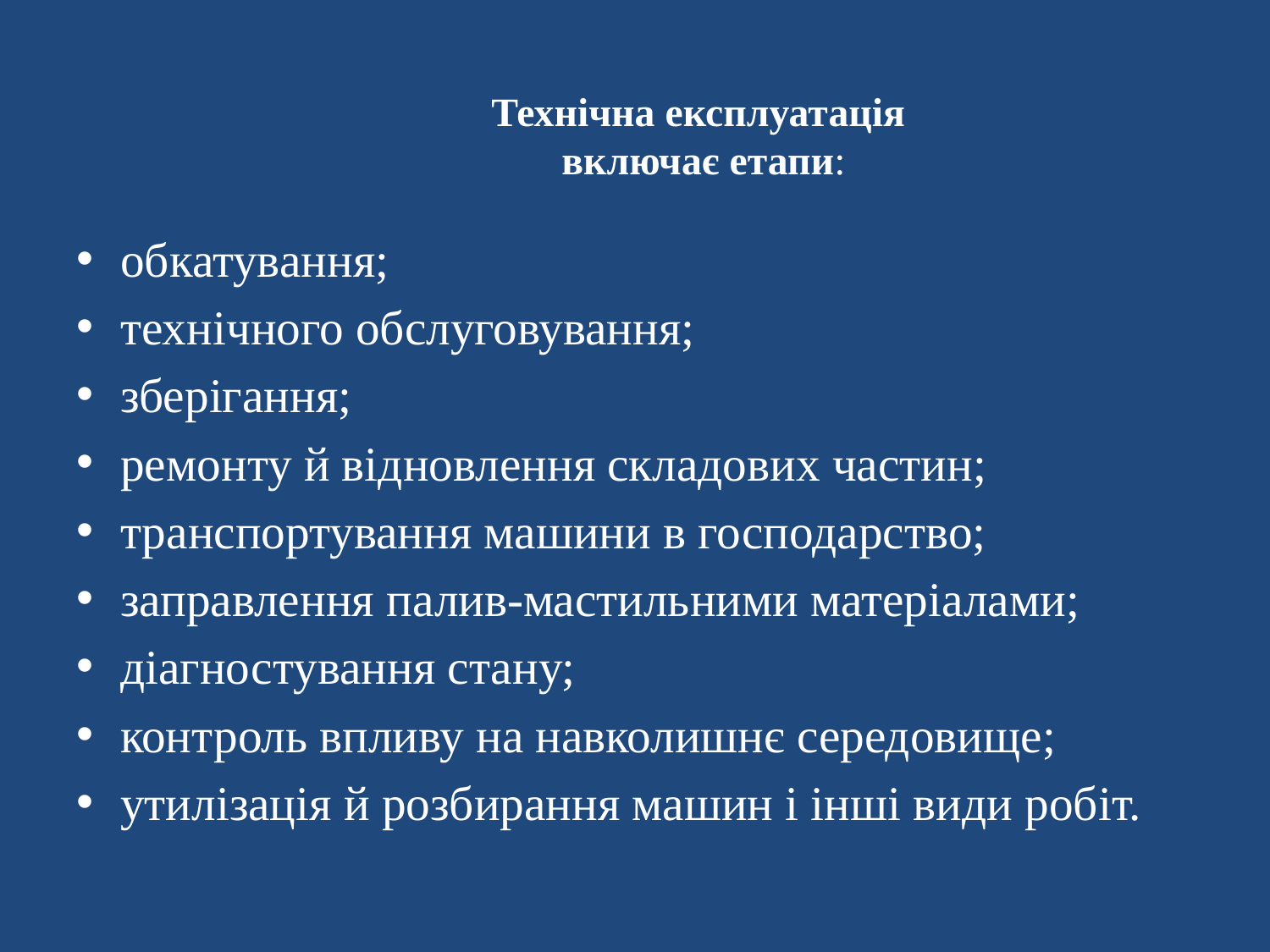

# Технічна експлуатація включає етапи:
обкатування;
технічного обслуговування;
зберігання;
ремонту й відновлення складових частин;
транспортування машини в господарство;
заправлення палив-мастильними матеріалами;
діагностування стану;
контроль впливу на навколишнє середовище;
утилізація й розбирання машин і інші види робіт.